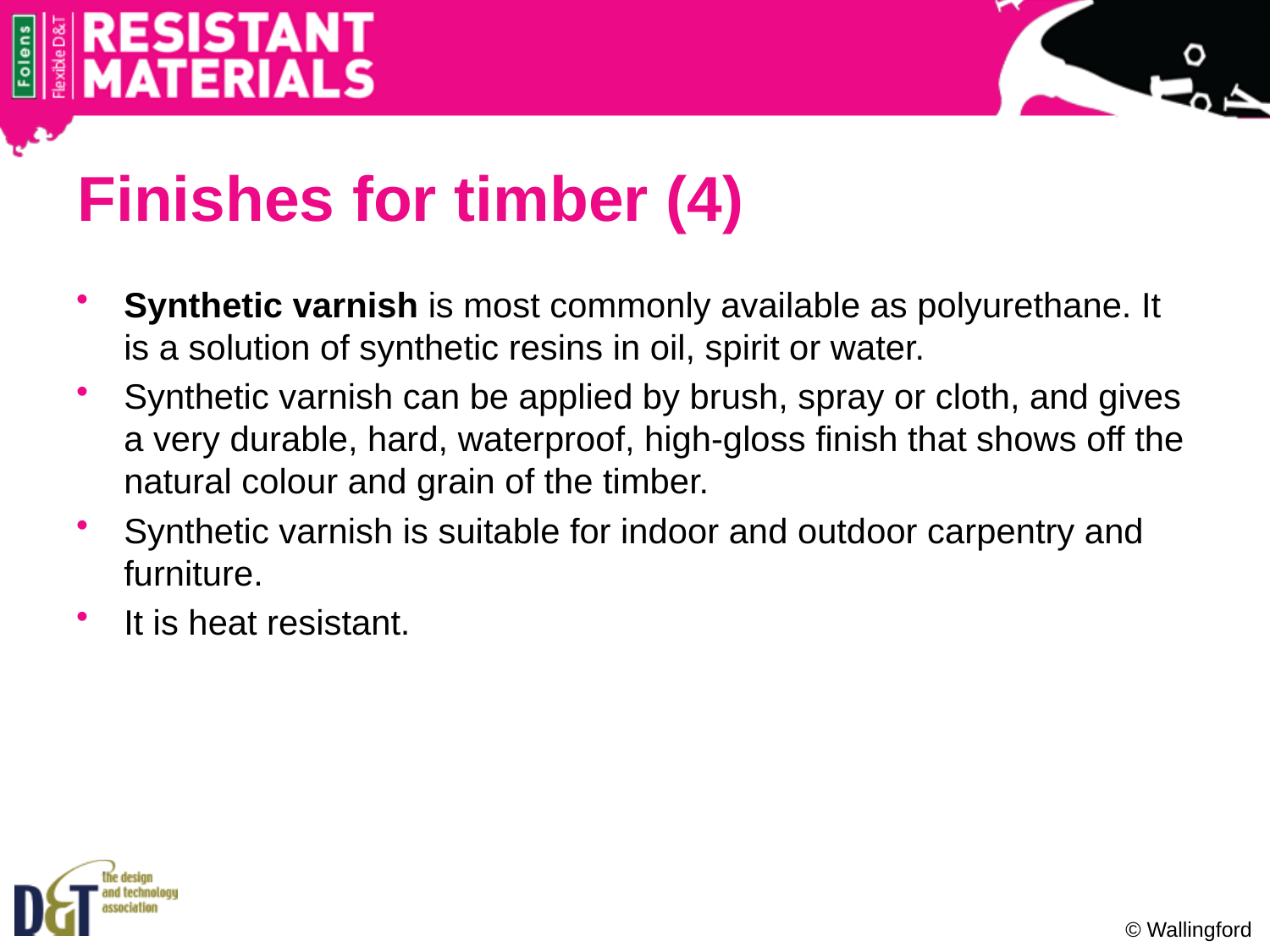

# Finishes for timber (4)
Synthetic varnish is most commonly available as polyurethane. It is a solution of synthetic resins in oil, spirit or water.
Synthetic varnish can be applied by brush, spray or cloth, and gives a very durable, hard, waterproof, high-gloss finish that shows off the natural colour and grain of the timber.
Synthetic varnish is suitable for indoor and outdoor carpentry and furniture.
It is heat resistant.

© Wallingford